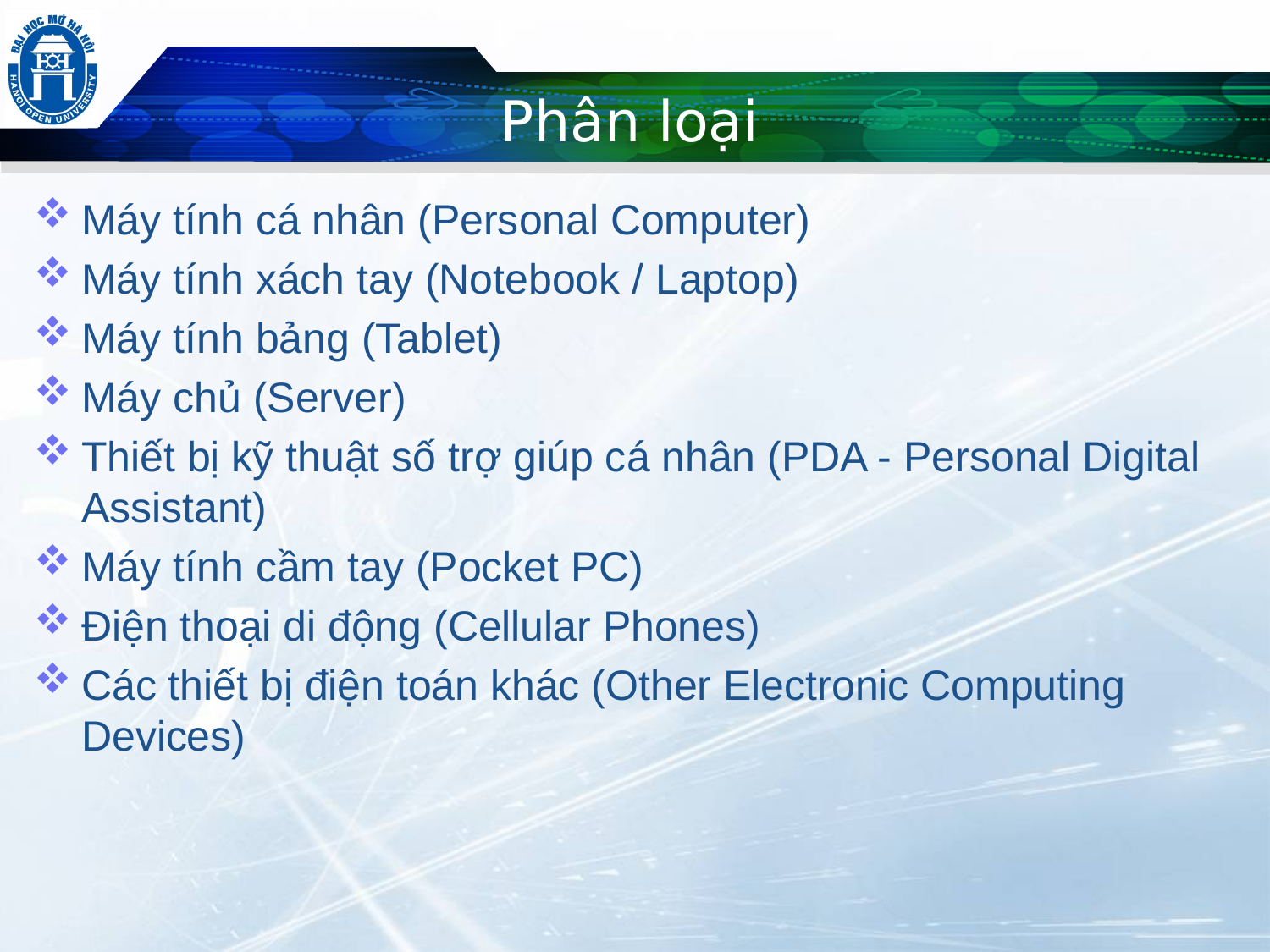

# Phân loại
Máy tính cá nhân (Personal Computer)
Máy tính xách tay (Notebook / Laptop)
Máy tính bảng (Tablet)
Máy chủ (Server)
Thiết bị kỹ thuật số trợ giúp cá nhân (PDA - Personal Digital Assistant)
Máy tính cầm tay (Pocket PC)
Điện thoại di động (Cellular Phones)
Các thiết bị điện toán khác (Other Electronic Computing Devices)